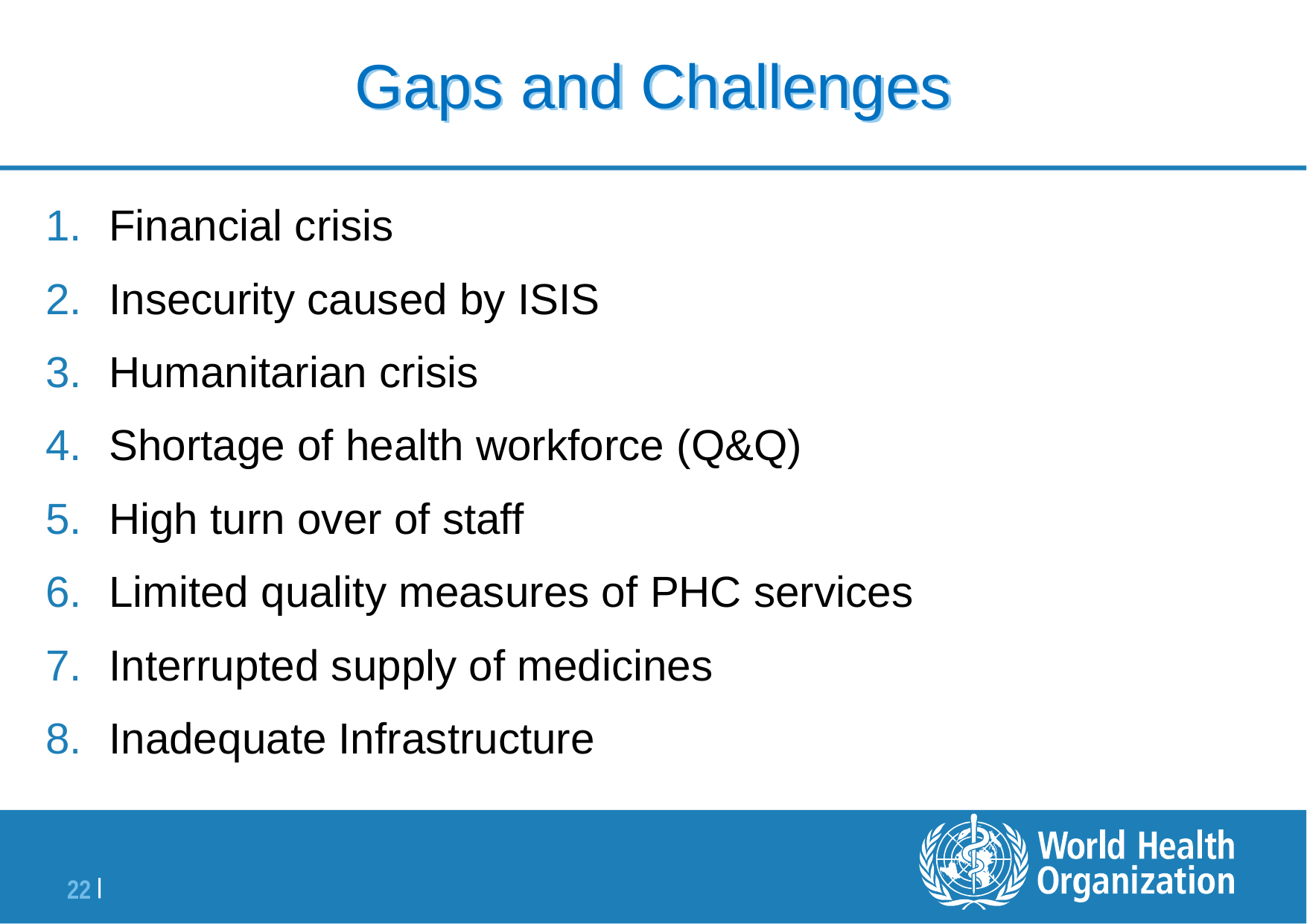

# Gaps and Challenges
Financial crisis
Insecurity caused by ISIS
Humanitarian crisis
Shortage of health workforce (Q&Q)
High turn over of staff
Limited quality measures of PHC services
Interrupted supply of medicines
Inadequate Infrastructure